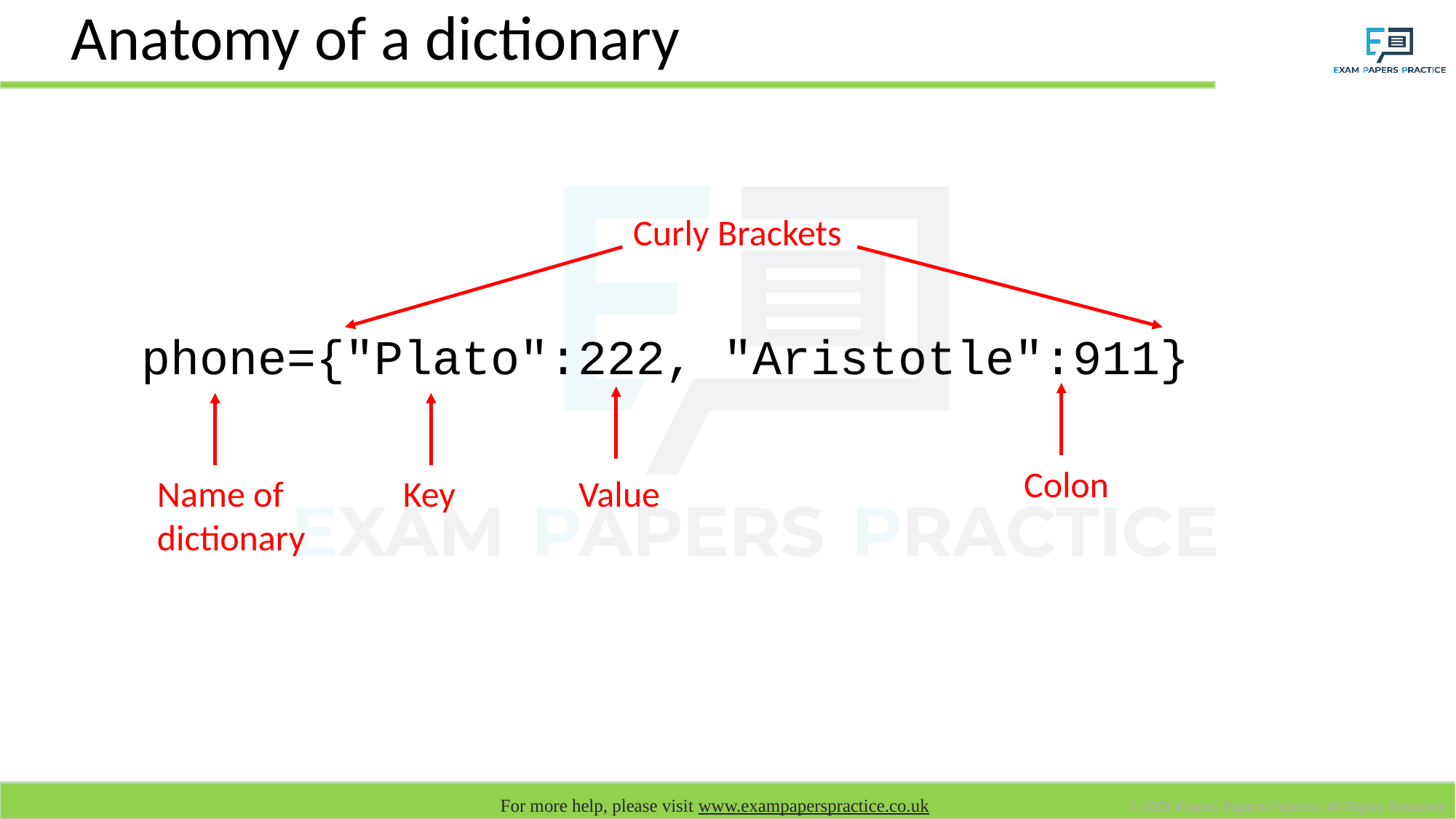

# Anatomy of a dictionary
Curly Brackets
phone={"Plato":222, "Aristotle":911}
Colon
Key               Value
Name of dictionary